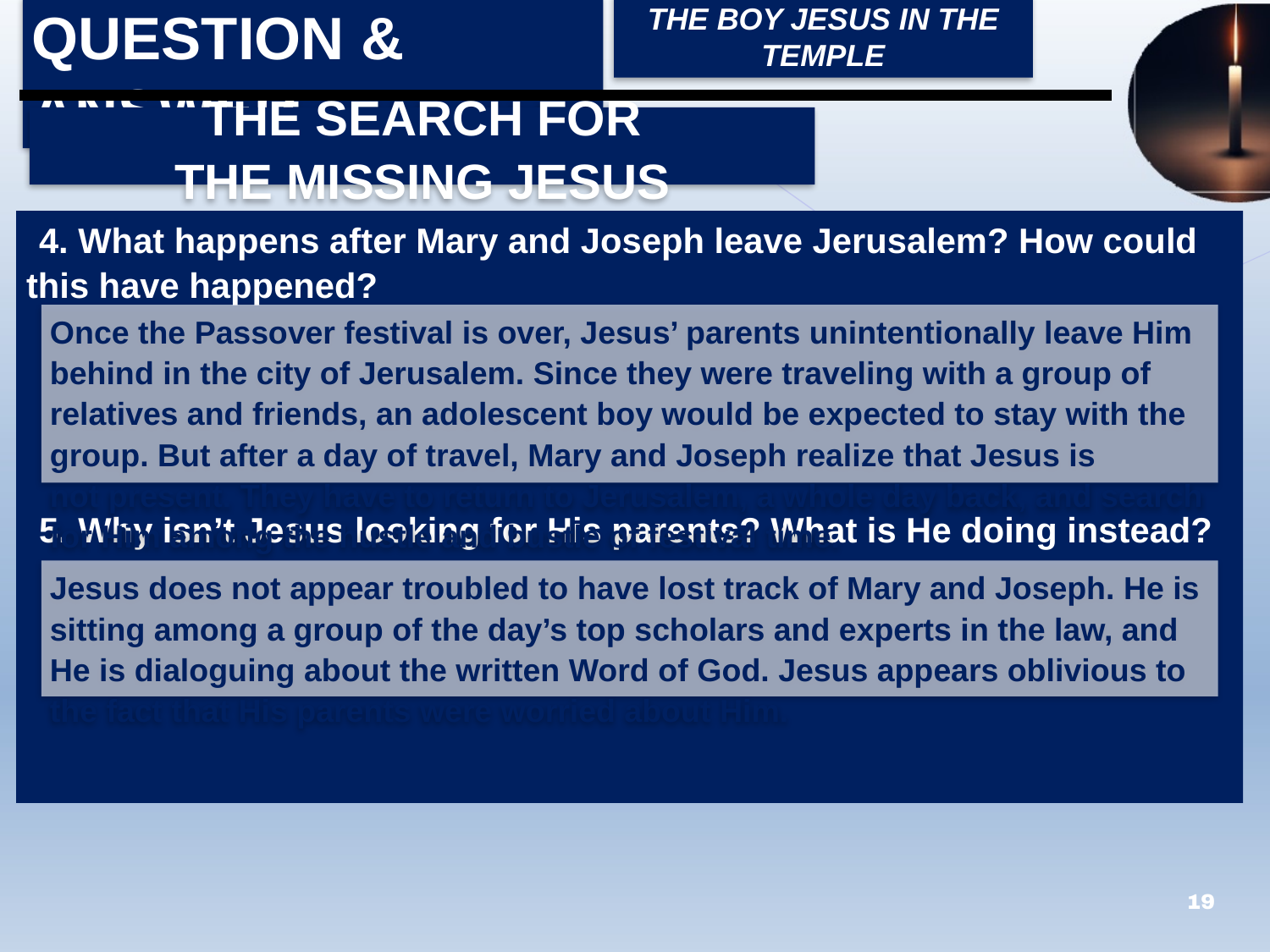

The Boy Jesus in the Temple
QUESTION & ANSWER
THE SEARCH FOR THE MISSING JESUS

4. What happens after Mary and Joseph leave Jerusalem? How could this have happened?

5. Why isn’t Jesus looking for His parents? What is He doing instead?

Once the Passover festival is over, Jesus’ parents unintentionally leave Him behind in the city of Jerusalem. Since they were traveling with a group of relatives and friends, an adolescent boy would be expected to stay with the group. But after a day of travel, Mary and Joseph realize that Jesus is not present. They have to return to Jerusalem, a whole day back, and search for Him among the hustle and bustle of festival time.
Jesus does not appear troubled to have lost track of Mary and Joseph. He is sitting among a group of the day’s top scholars and experts in the law, and He is dialoguing about the written Word of God. Jesus appears oblivious to the fact that His parents were worried about Him.
19